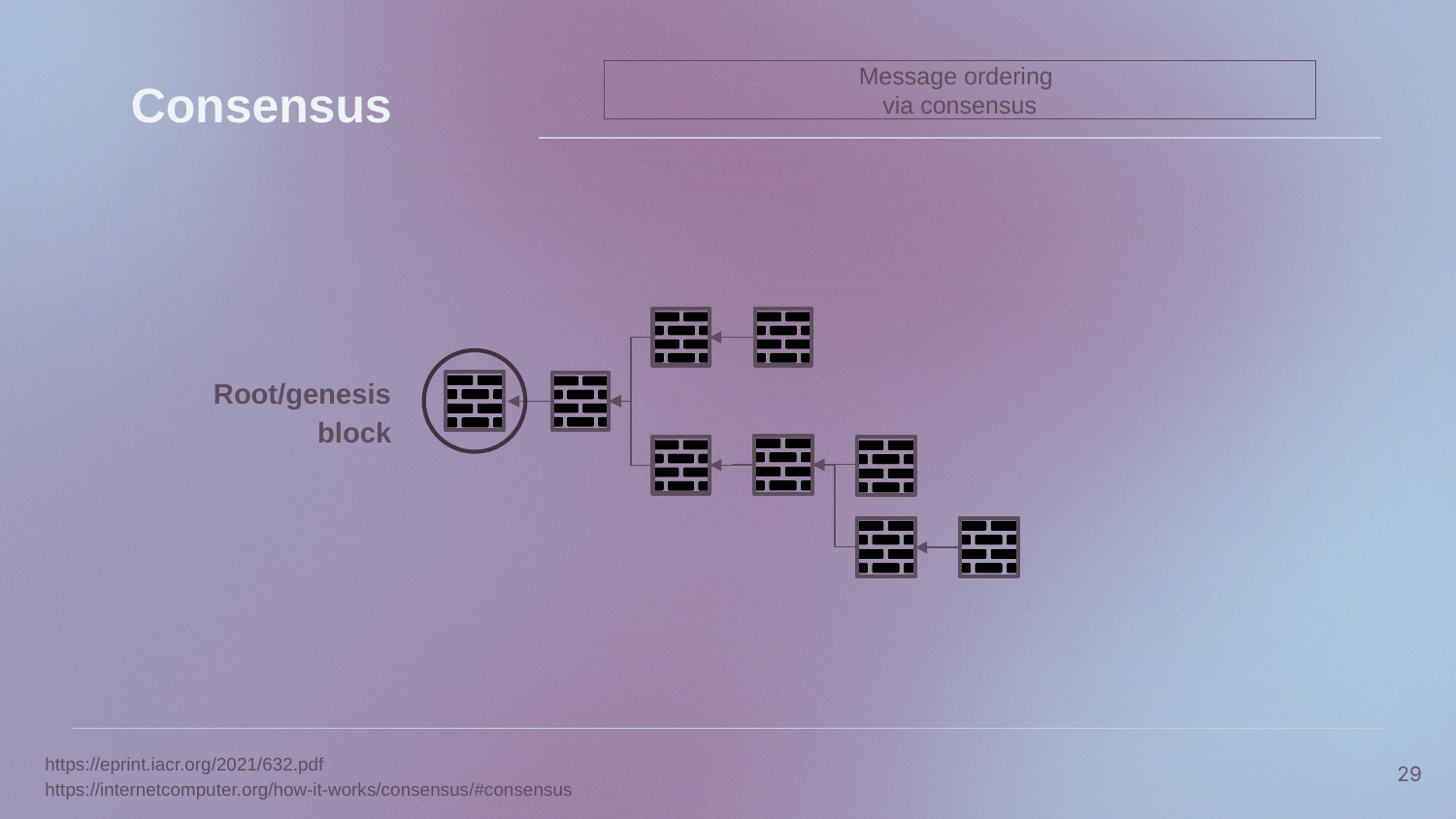

Message ordering
via consensus
Consensus

Root/genesis block

29
https://eprint.iacr.org/2021/632.pdf
https://internetcomputer.org/how-it-works/consensus/#consensus